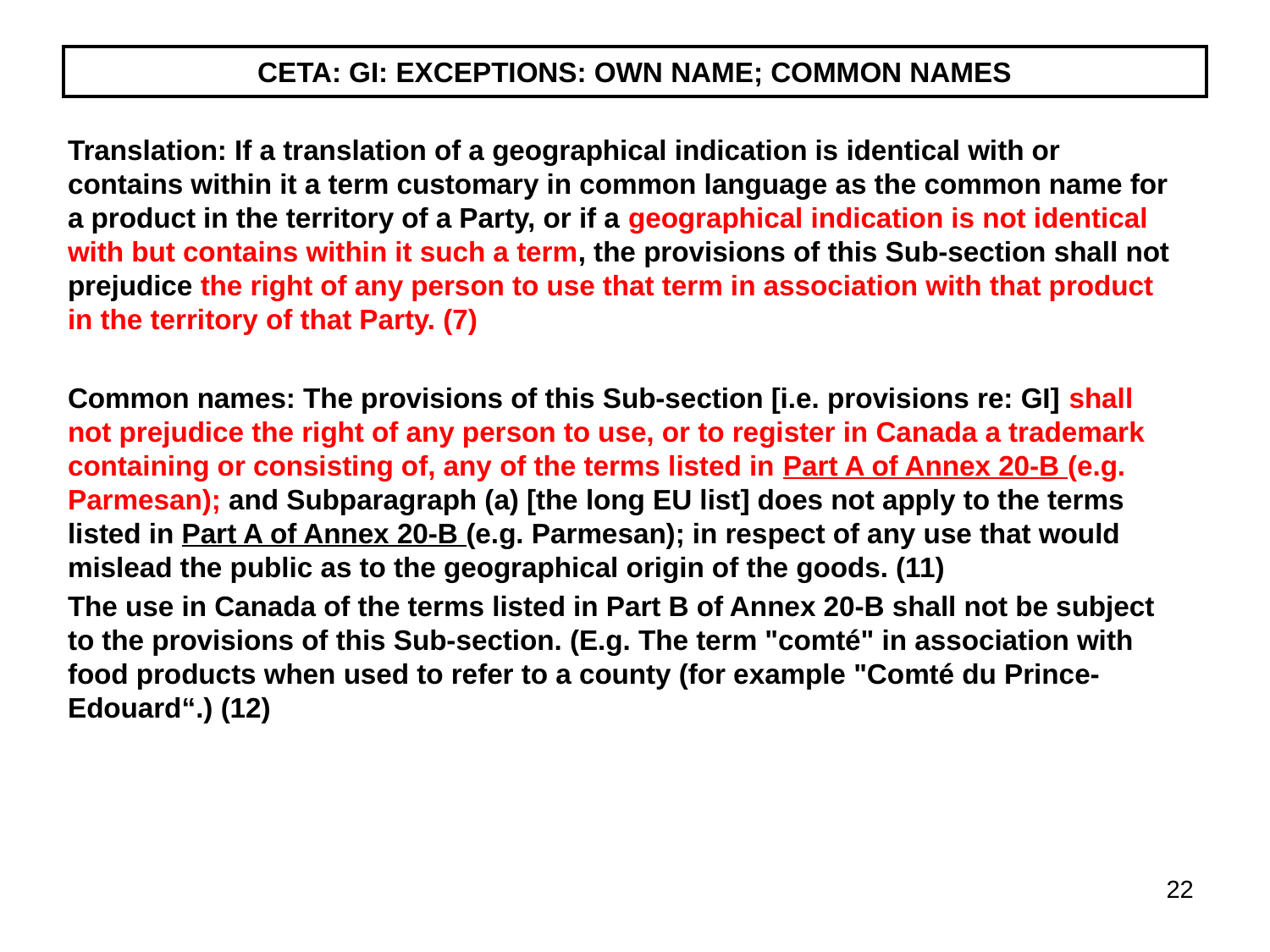

# CETA: GI: EXCEPTIONS: OWN NAME; COMMON NAMES
Translation: If a translation of a geographical indication is identical with or contains within it a term customary in common language as the common name for a product in the territory of a Party, or if a geographical indication is not identical with but contains within it such a term, the provisions of this Sub-section shall not prejudice the right of any person to use that term in association with that product in the territory of that Party. (7)

Common names: The provisions of this Sub-section [i.e. provisions re: GI] shall not prejudice the right of any person to use, or to register in Canada a trademark containing or consisting of, any of the terms listed in Part A of Annex 20-B (e.g. Parmesan); and Subparagraph (a) [the long EU list] does not apply to the terms listed in Part A of Annex 20-B (e.g. Parmesan); in respect of any use that would mislead the public as to the geographical origin of the goods. (11)
The use in Canada of the terms listed in Part B of Annex 20-B shall not be subject to the provisions of this Sub-section. (E.g. The term "comté" in association with food products when used to refer to a county (for example "Comté du Prince-Edouard“.) (12)

22